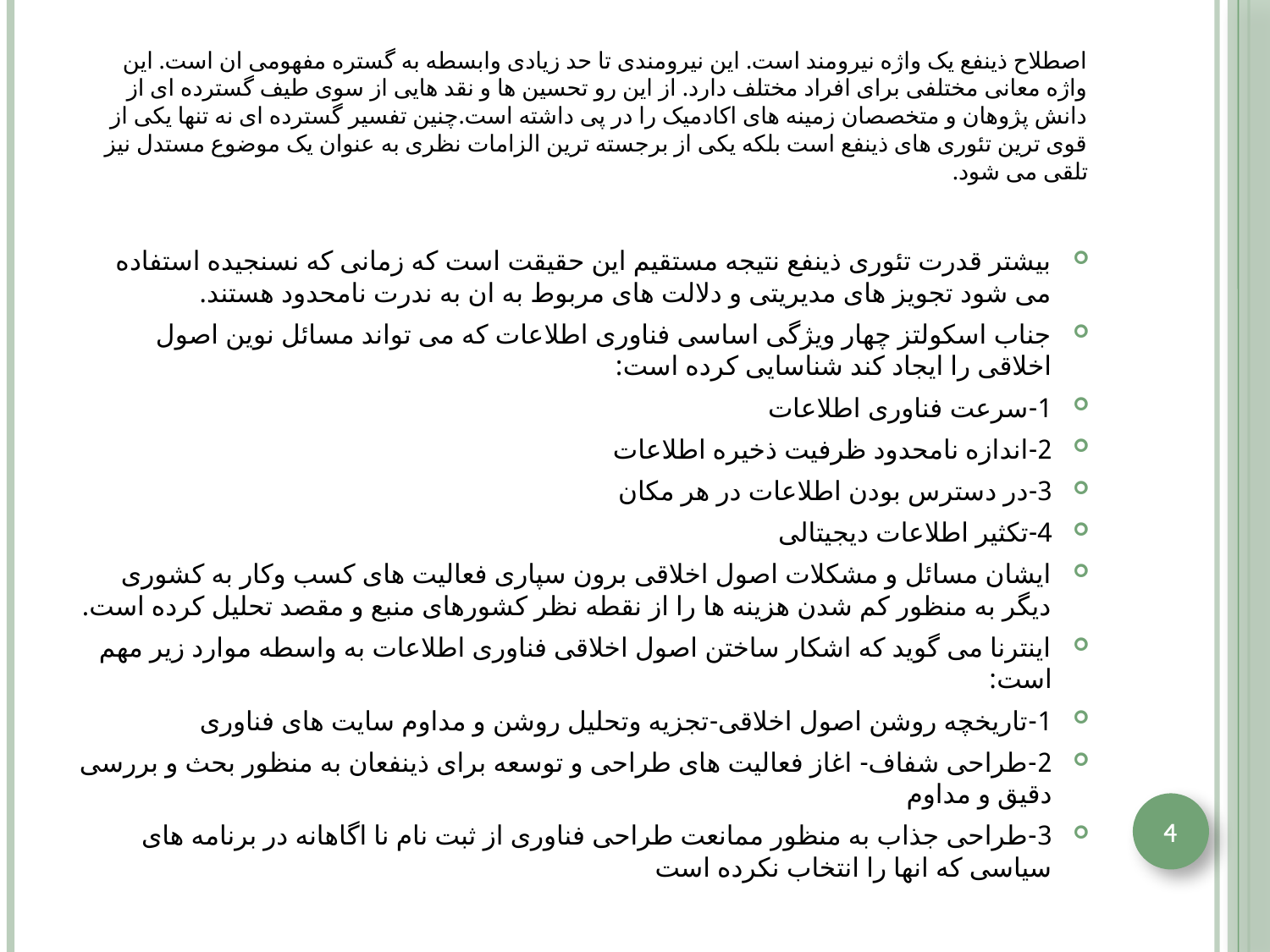

# اصطلاح ذینفع یک واژه نیرومند است. این نیرومندی تا حد زیادی وابسطه به گستره مفهومی ان است. این واژه معانی مختلفی برای افراد مختلف دارد. از این رو تحسین ها و نقد هایی از سوی طیف گسترده ای از دانش پژوهان و متخصصان زمینه های اکادمیک را در پی داشته است.چنین تفسیر گسترده ای نه تنها یکی از قوی ترین تئوری های ذینفع است بلکه یکی از برجسته ترین الزامات نظری به عنوان یک موضوع مستدل نیز تلقی می شود.
بیشتر قدرت تئوری ذینفع نتیجه مستقیم این حقیقت است که زمانی که نسنجیده استفاده می شود تجویز های مدیریتی و دلالت های مربوط به ان به ندرت نامحدود هستند.
جناب اسکولتز چهار ویژگی اساسی فناوری اطلاعات که می تواند مسائل نوین اصول اخلاقی را ایجاد کند شناسایی کرده است:
1-سرعت فناوری اطلاعات
2-اندازه نامحدود ظرفیت ذخیره اطلاعات
3-در دسترس بودن اطلاعات در هر مکان
4-تکثیر اطلاعات دیجیتالی
ایشان مسائل و مشکلات اصول اخلاقی برون سپاری فعالیت های کسب وکار به کشوری دیگر به منظور کم شدن هزینه ها را از نقطه نظر کشورهای منبع و مقصد تحلیل کرده است.
اینترنا می گوید که اشکار ساختن اصول اخلاقی فناوری اطلاعات به واسطه موارد زیر مهم است:
1-تاریخچه روشن اصول اخلاقی-تجزیه وتحلیل روشن و مداوم سایت های فناوری
2-طراحی شفاف- اغاز فعالیت های طراحی و توسعه برای ذینفعان به منظور بحث و بررسی دقیق و مداوم
3-طراحی جذاب به منظور ممانعت طراحی فناوری از ثبت نام نا اگاهانه در برنامه های سیاسی که انها را انتخاب نکرده است

4